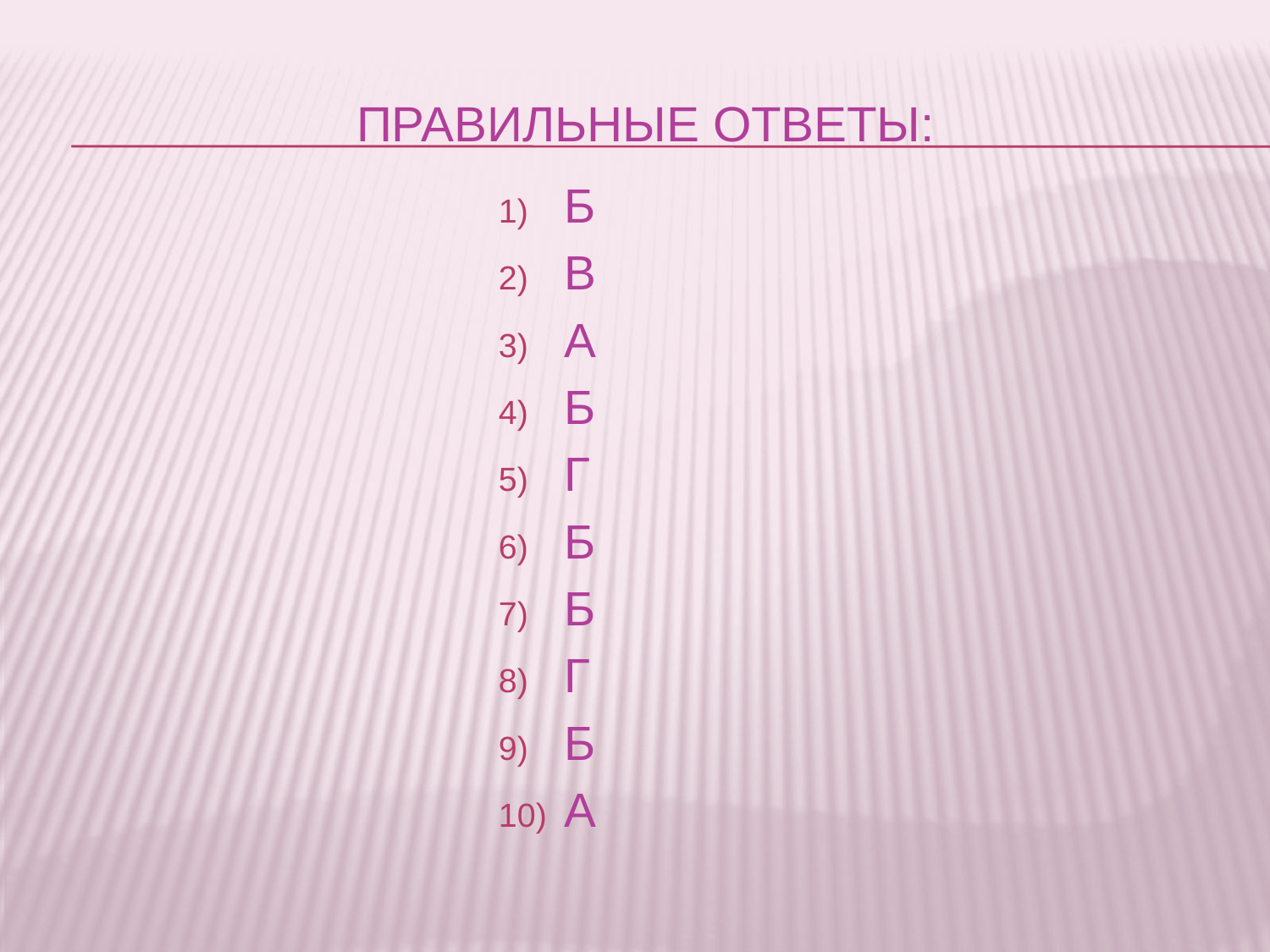

# Правильные ответы:
Б
В
А
Б
Г
Б
Б
Г
Б
А